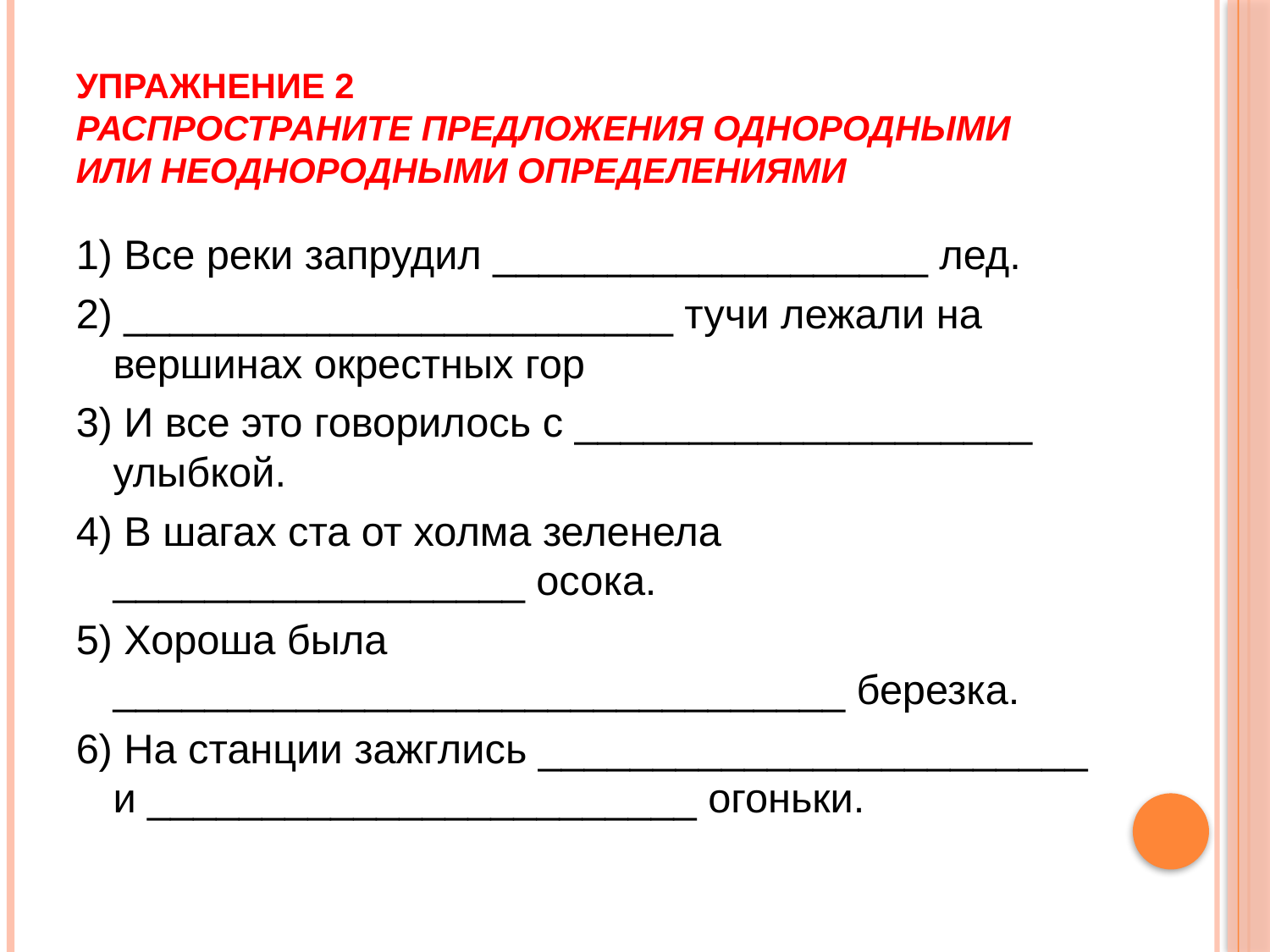

# Упражнение 2 Распространите предложения однородными или неоднородными определениями
1) Все реки запрудил ___________________ лед.
2) ________________________ тучи лежали на вершинах окрестных гор
3) И все это говорилось с ____________________ улыбкой.
4) В шагах ста от холма зеленела __________________ осока.
5) Хороша была ________________________________ березка.
6) На станции зажглись ________________________ и ________________________ огоньки.